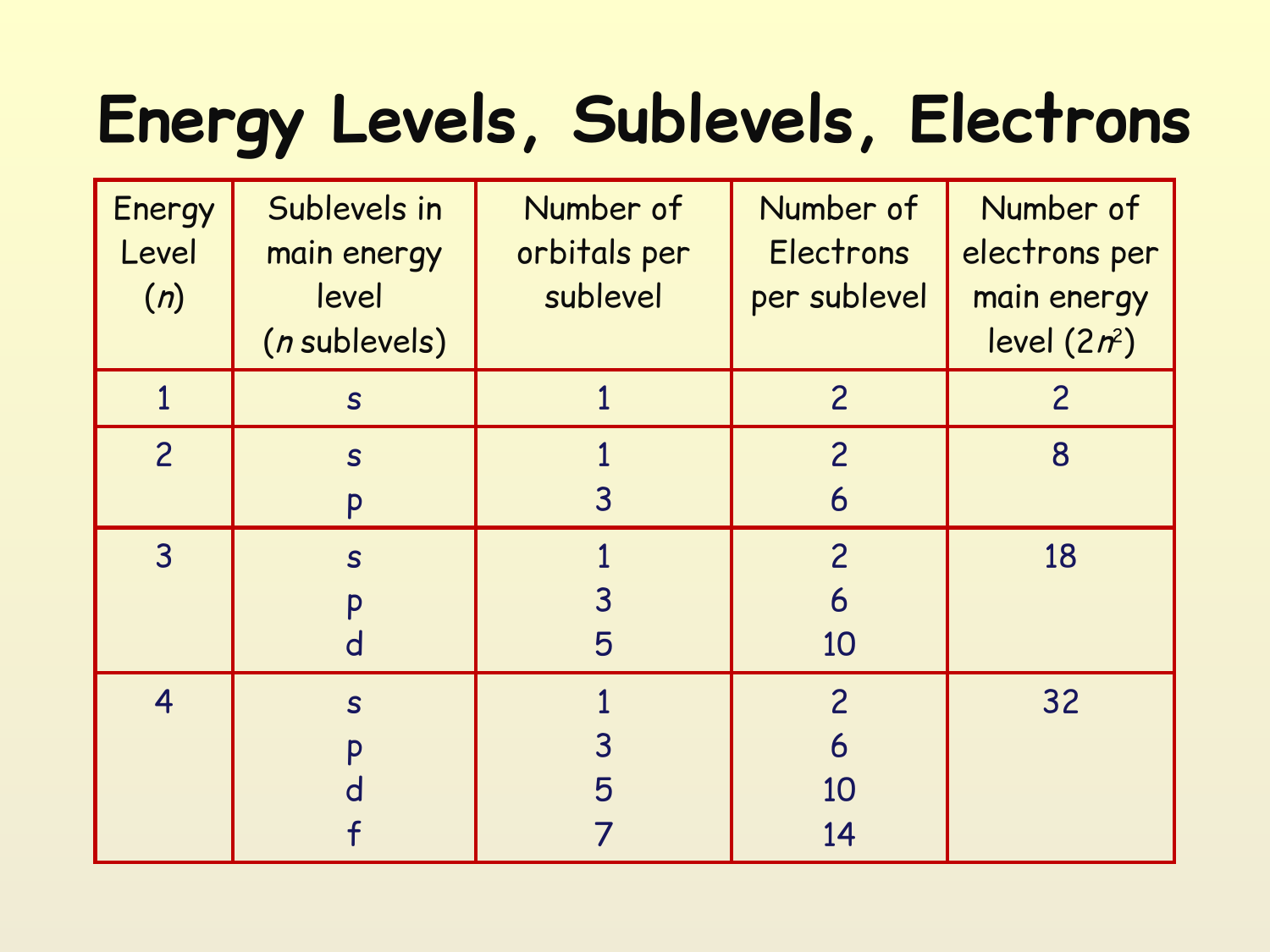

# Energy Levels, Sublevels, Electrons
| Energy Level (n) | Sublevels in main energy level (n sublevels) | Number of orbitals per sublevel | Number of Electrons per sublevel | Number of electrons per main energy level (2n2) |
| --- | --- | --- | --- | --- |
| 1 | s | 1 | 2 | 2 |
| 2 | s p | 1 3 | 2 6 | 8 |
| 3 | s p d | 1 3 5 | 2 6 10 | 18 |
| 4 | s p d f | 1 3 5 7 | 2 6 10 14 | 32 |